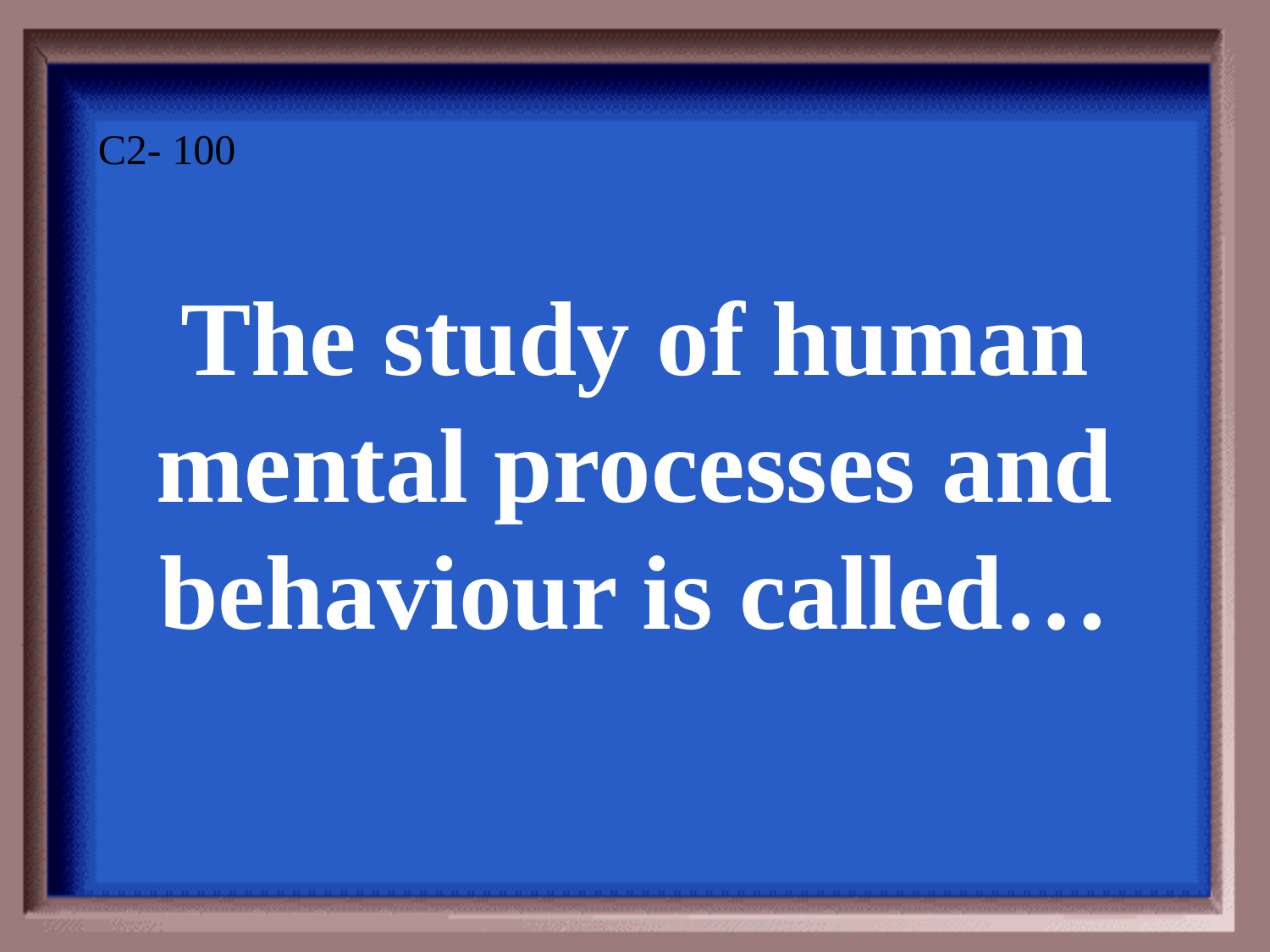

C2- 100
The study of human mental processes and behaviour is called…